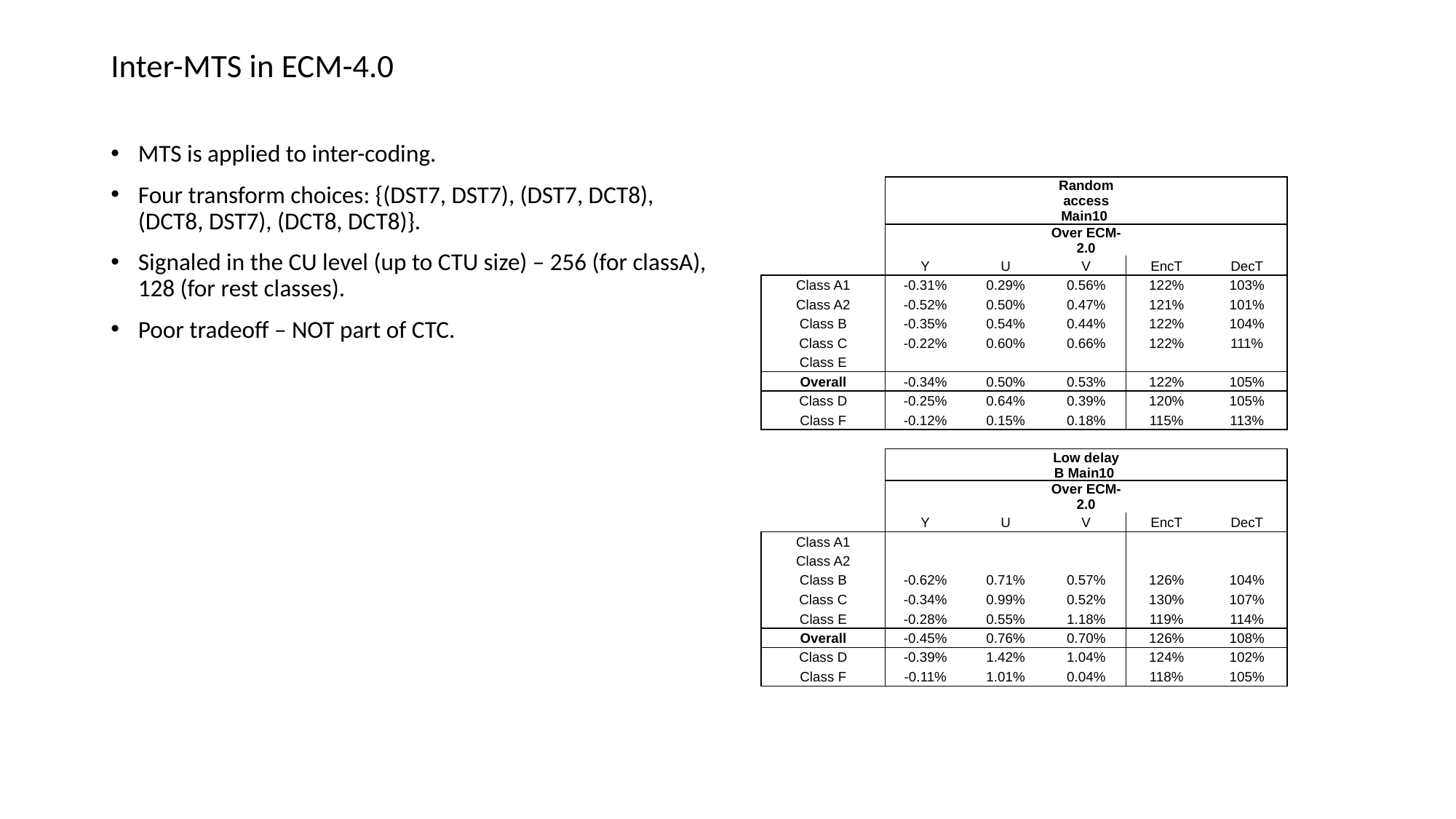

# Inter-MTS in ECM-4.0
MTS is applied to inter-coding.
Four transform choices: {(DST7, DST7), (DST7, DCT8), (DCT8, DST7), (DCT8, DCT8)}.
Signaled in the CU level (up to CTU size) – 256 (for classA), 128 (for rest classes).
Poor tradeoff – NOT part of CTC.

|  |  |  | Random access Main10 |  |  |
| --- | --- | --- | --- | --- | --- |
|  |  |  | Over ECM-2.0 |  |  |
|  | Y | U | V | EncT | DecT |
| Class A1 | -0.31% | 0.29% | 0.56% | 122% | 103% |
| Class A2 | -0.52% | 0.50% | 0.47% | 121% | 101% |
| Class B | -0.35% | 0.54% | 0.44% | 122% | 104% |
| Class C | -0.22% | 0.60% | 0.66% | 122% | 111% |
| Class E |  |  |  |  |  |
| Overall | -0.34% | 0.50% | 0.53% | 122% | 105% |
| Class D | -0.25% | 0.64% | 0.39% | 120% | 105% |
| Class F | -0.12% | 0.15% | 0.18% | 115% | 113% |
|  |  |  |  |  |  |
|  |  |  | Low delay B Main10 |  |  |
|  |  |  | Over ECM-2.0 |  |  |
|  | Y | U | V | EncT | DecT |
| Class A1 |  |  |  |  |  |
| Class A2 |  |  |  |  |  |
| Class B | -0.62% | 0.71% | 0.57% | 126% | 104% |
| Class C | -0.34% | 0.99% | 0.52% | 130% | 107% |
| Class E | -0.28% | 0.55% | 1.18% | 119% | 114% |
| Overall | -0.45% | 0.76% | 0.70% | 126% | 108% |
| Class D | -0.39% | 1.42% | 1.04% | 124% | 102% |
| Class F | -0.11% | 1.01% | 0.04% | 118% | 105% |